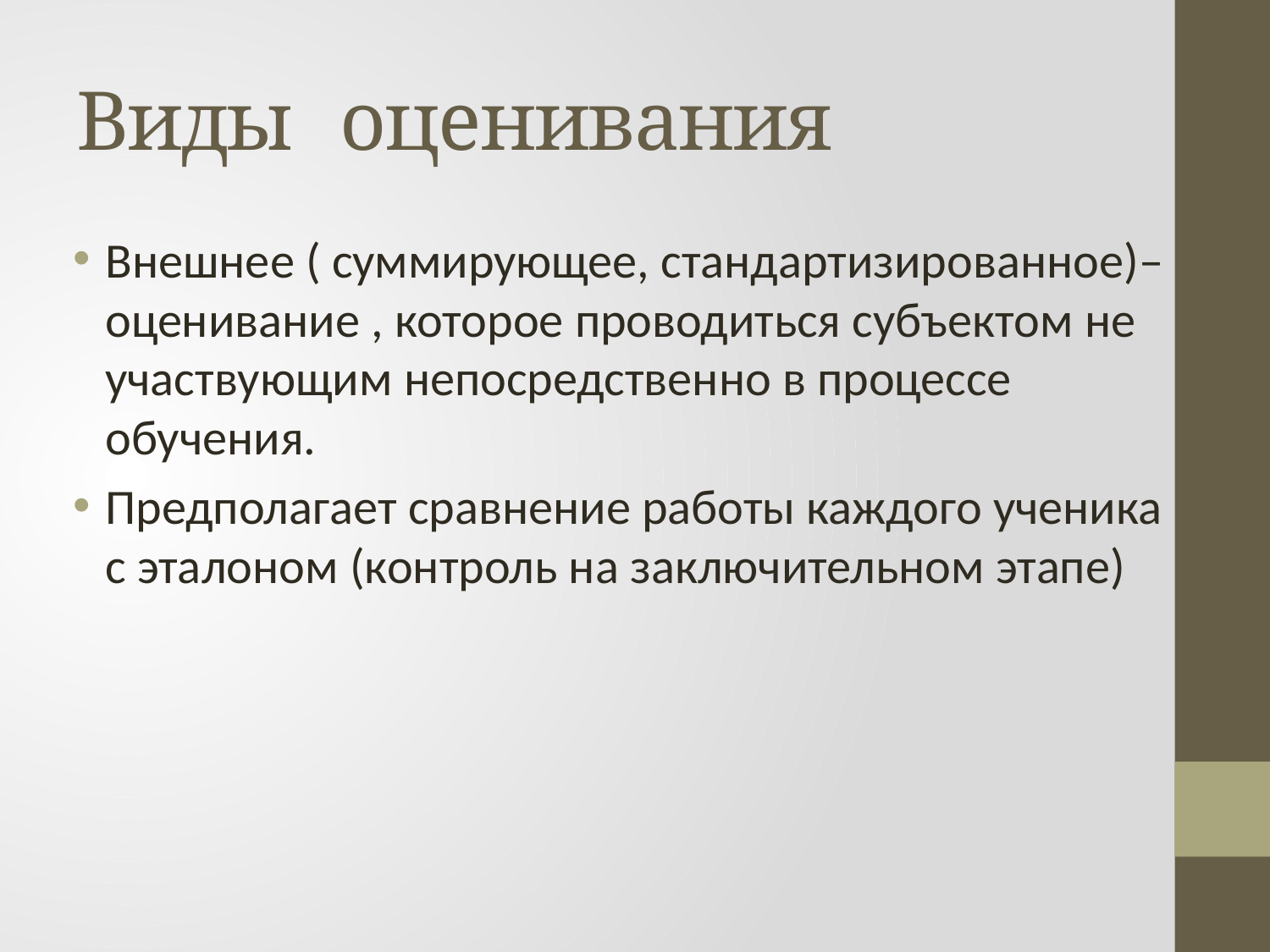

# Виды   оценивания
Внешнее ( суммирующее, стандартизированное)– оценивание , которое проводиться субъектом не участвующим непосредственно в процессе обучения.
Предполагает сравнение работы каждого ученика с эталоном (контроль на заключительном этапе)